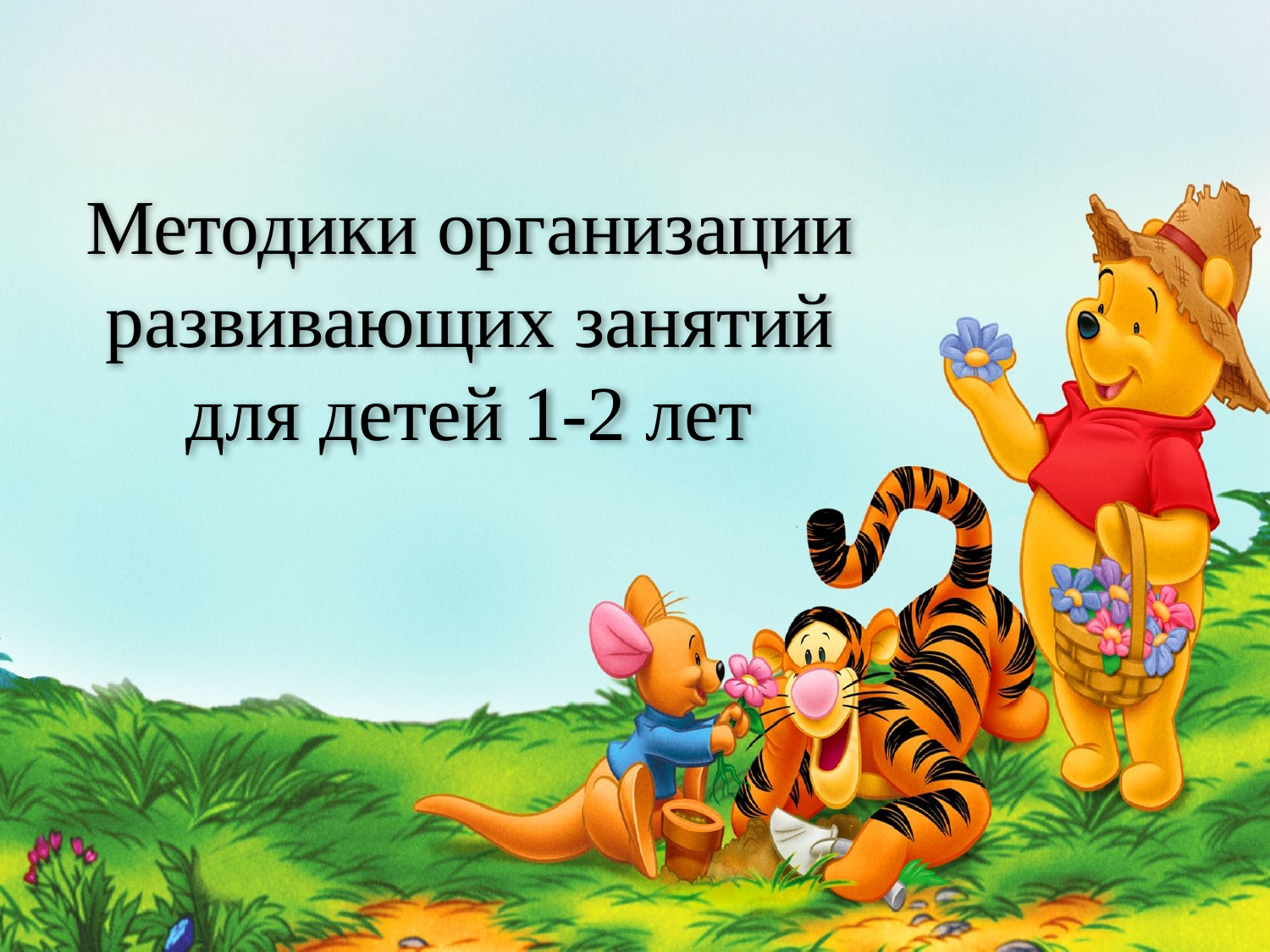

# Методики организации развивающих занятий для детей 1-2 лет